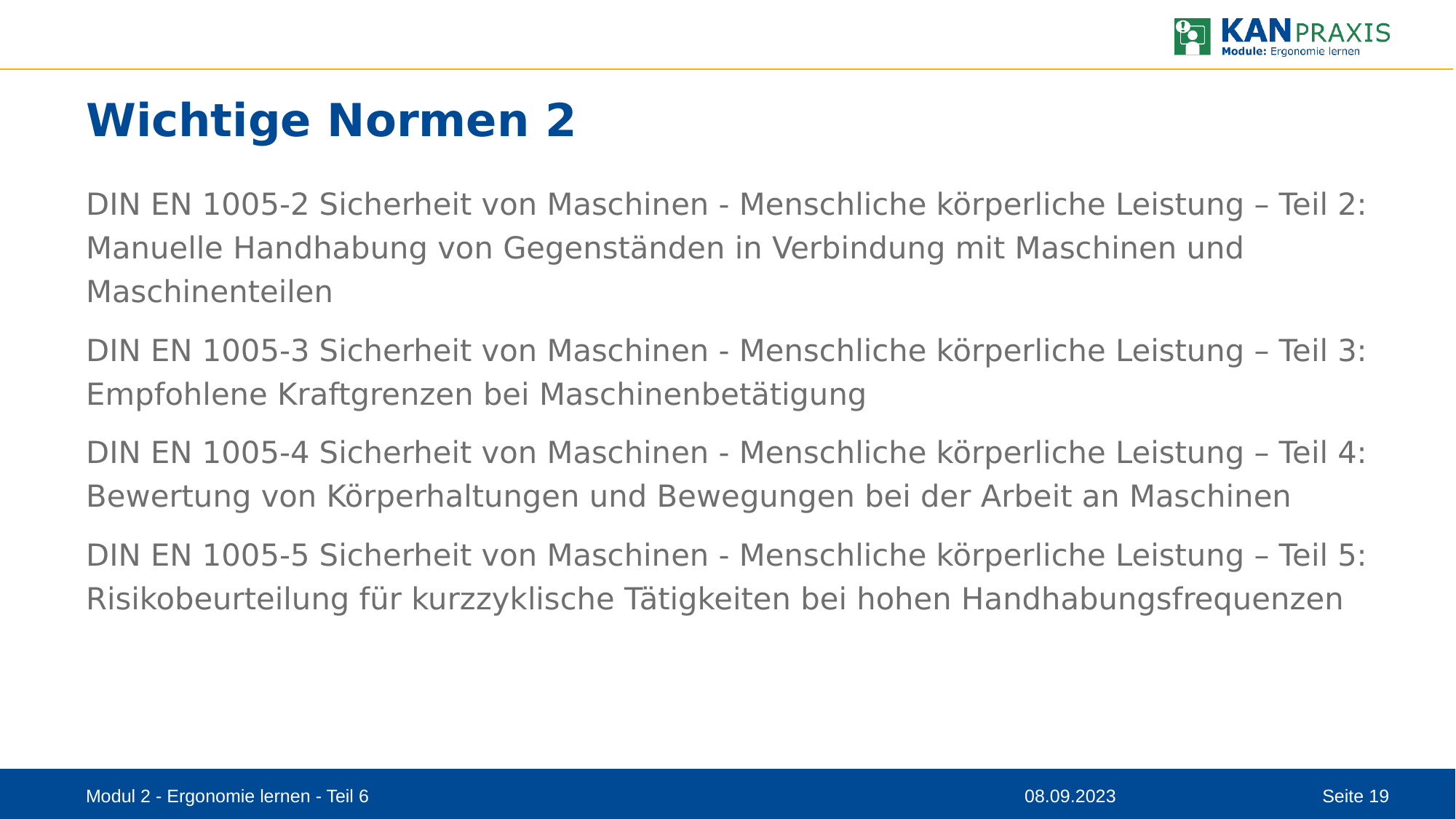

# Wichtige Normen 2
DIN EN 1005-2 Sicherheit von Maschinen - Menschliche körperliche Leistung – Teil 2: Manuelle Handhabung von Gegenständen in Verbindung mit Maschinen und Maschinenteilen
DIN EN 1005-3 Sicherheit von Maschinen - Menschliche körperliche Leistung – Teil 3: Empfohlene Kraftgrenzen bei Maschinenbetätigung
DIN EN 1005-4 Sicherheit von Maschinen - Menschliche körperliche Leistung – Teil 4: Bewertung von Körperhaltungen und Bewegungen bei der Arbeit an Maschinen
DIN EN 1005-5 Sicherheit von Maschinen - Menschliche körperliche Leistung – Teil 5: Risikobeurteilung für kurzzyklische Tätigkeiten bei hohen Handhabungsfrequenzen

Modul 2 - Ergonomie lernen - Teil 6
08.09.2023
Seite 19